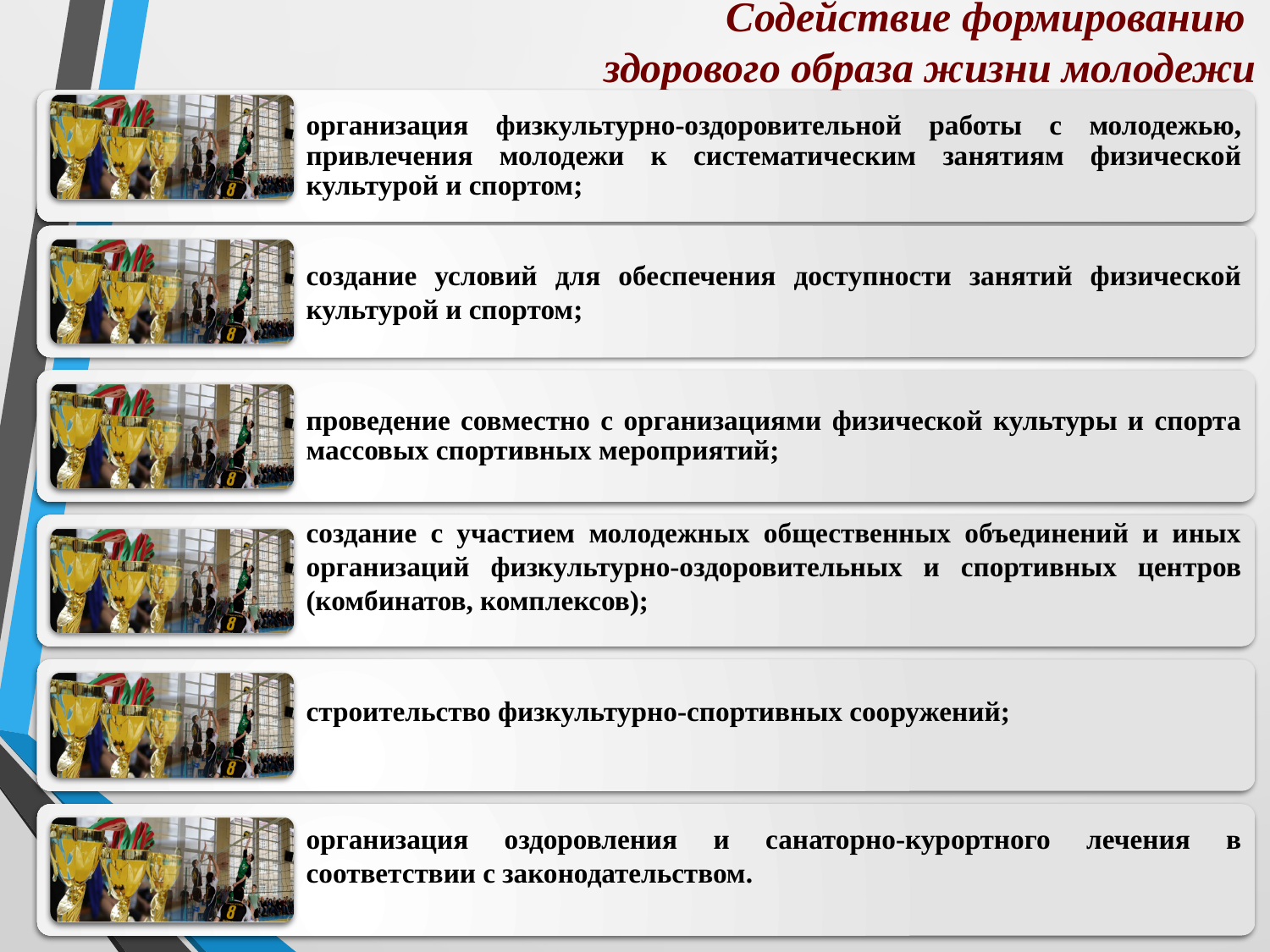

# Содействие формированию здорового образа жизни молодежи
организация физкультурно-оздоровительной работы с молодежью, привлечения молодежи к систематическим занятиям физической культурой и спортом;
создание условий для обеспечения доступности занятий физической культурой и спортом;
проведение совместно с организациями физической культуры и спорта массовых спортивных мероприятий;
создание с участием молодежных общественных объединений и иных организаций физкультурно-оздоровительных и спортивных центров (комбинатов, комплексов);

строительство физкультурно-спортивных сооружений;

организация оздоровления и санаторно-курортного лечения в соответствии с законодательством.